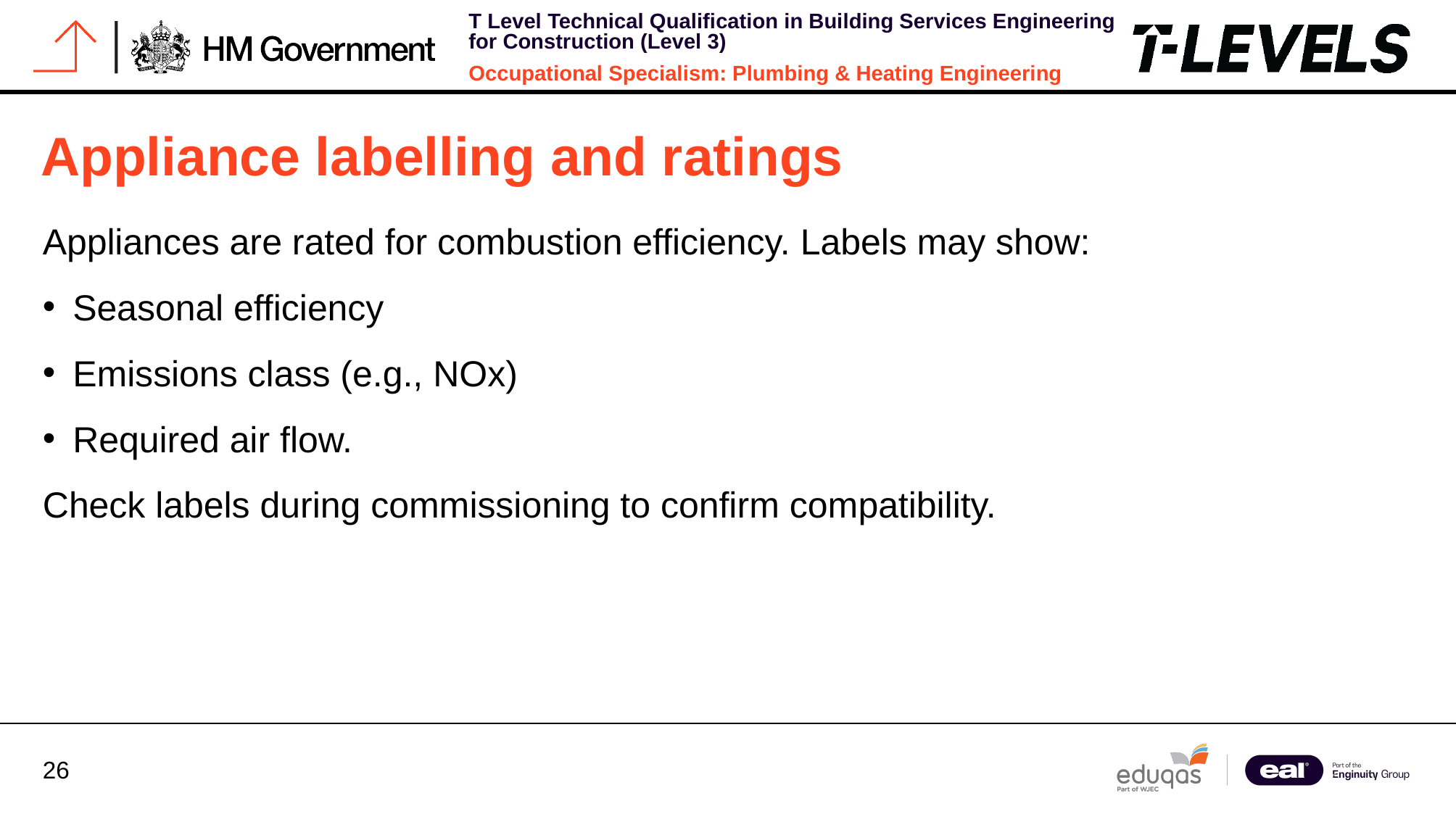

# Appliance labelling and ratings
Appliances are rated for combustion efficiency. Labels may show:
Seasonal efficiency
Emissions class (e.g., NOx)
Required air flow.
Check labels during commissioning to confirm compatibility.